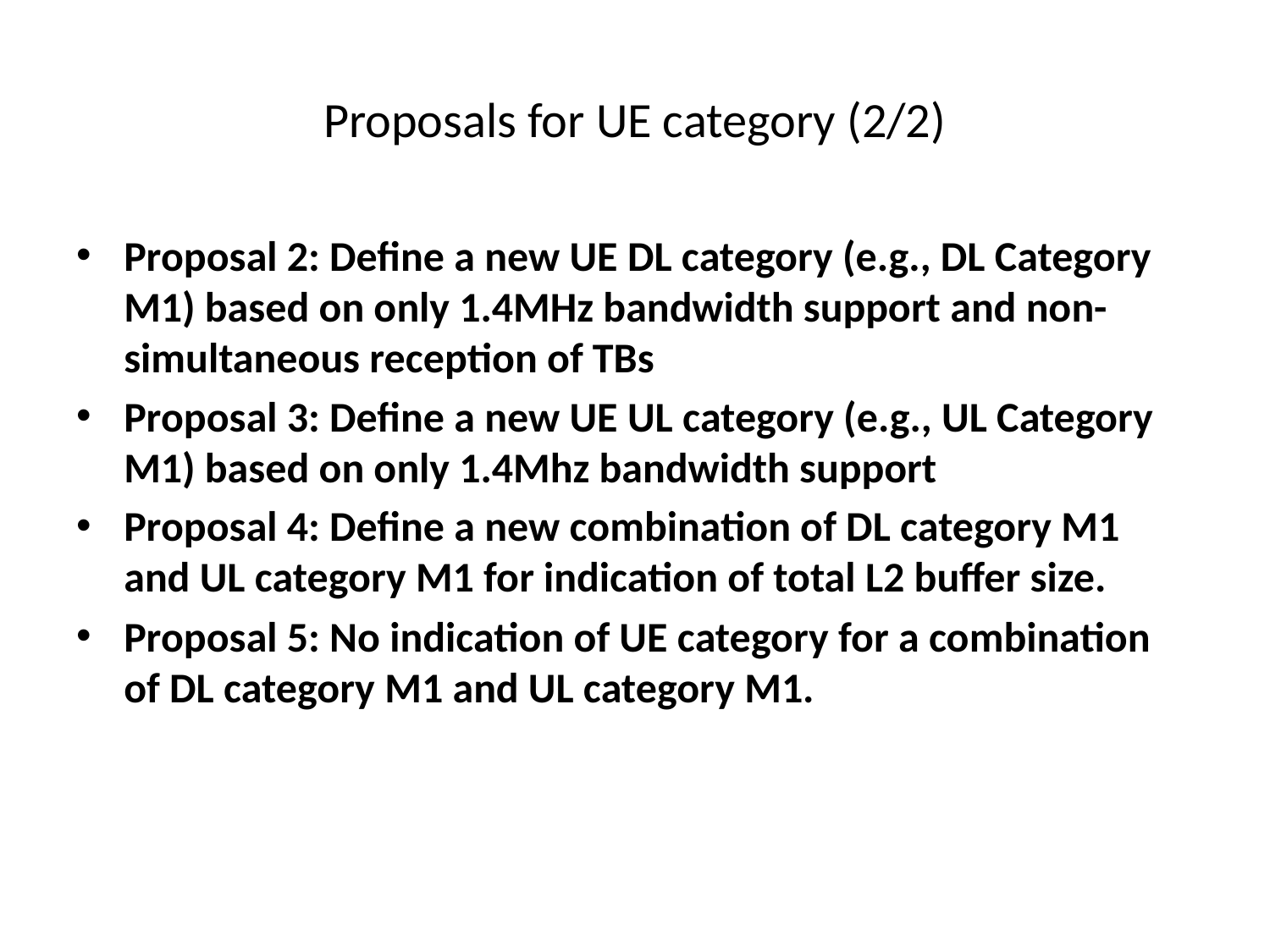

# Proposals for UE category (2/2)
Proposal 2: Define a new UE DL category (e.g., DL Category M1) based on only 1.4MHz bandwidth support and non-simultaneous reception of TBs
Proposal 3: Define a new UE UL category (e.g., UL Category M1) based on only 1.4Mhz bandwidth support
Proposal 4: Define a new combination of DL category M1 and UL category M1 for indication of total L2 buffer size.
Proposal 5: No indication of UE category for a combination of DL category M1 and UL category M1.